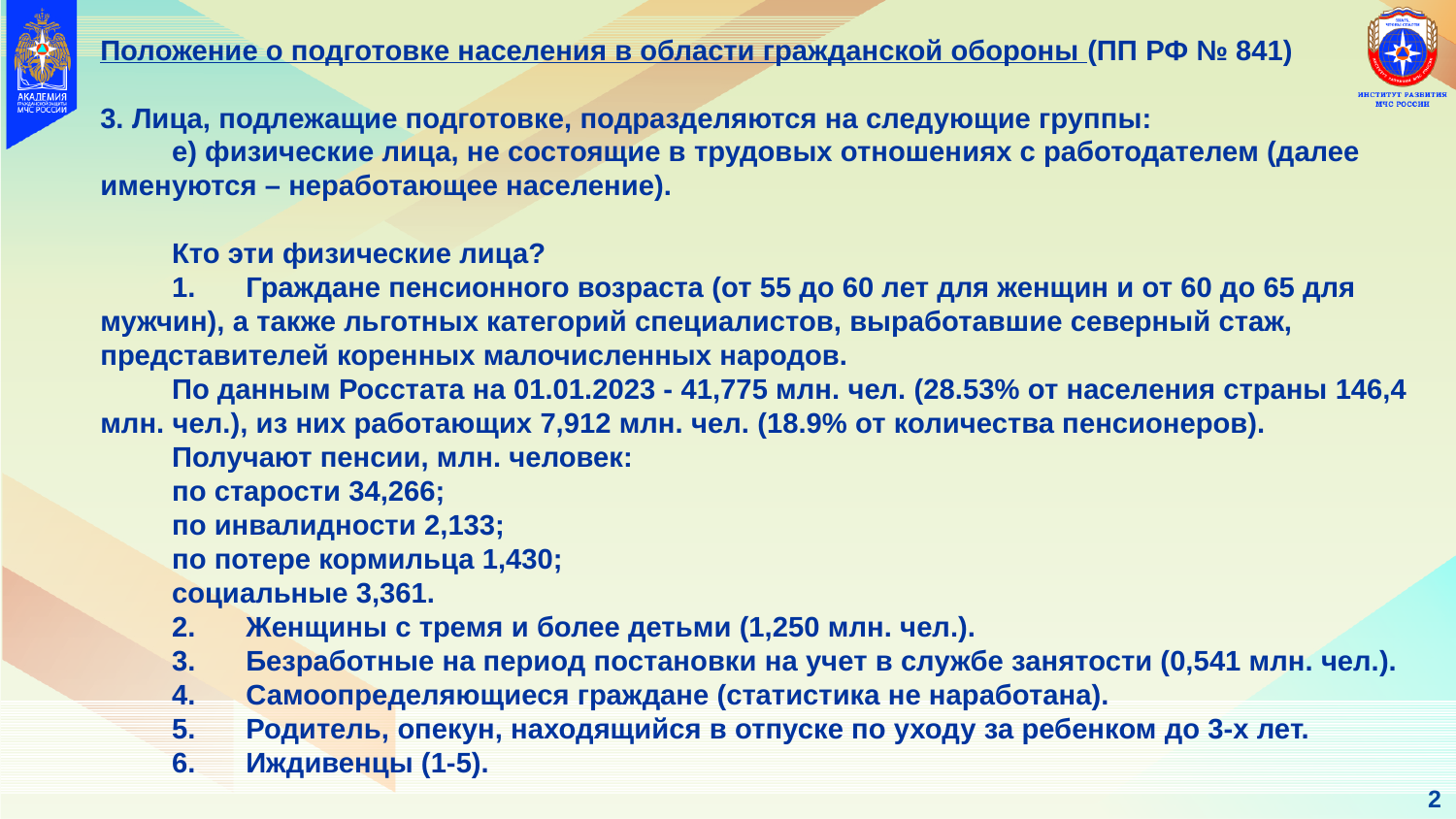

Положение о подготовке населения в области гражданской обороны (ПП РФ № 841)

3. Лица, подлежащие подготовке, подразделяются на следующие группы:
е) физические лица, не состоящие в трудовых отношениях с работодателем (далее именуются – неработающее население).

Кто эти физические лица?
1.	Граждане пенсионного возраста (от 55 до 60 лет для женщин и от 60 до 65 для мужчин), а также льготных категорий специалистов, выработавшие северный стаж, представителей коренных малочисленных народов.
По данным Росстата на 01.01.2023 - 41,775 млн. чел. (28.53% от населения страны 146,4 млн. чел.), из них работающих 7,912 млн. чел. (18.9% от количества пенсионеров).
Получают пенсии, млн. человек:
по старости 34,266;
по инвалидности 2,133;
по потере кормильца 1,430;
социальные 3,361.
2.	Женщины с тремя и более детьми (1,250 млн. чел.).
3.	Безработные на период постановки на учет в службе занятости (0,541 млн. чел.).
4.	Самоопределяющиеся граждане (статистика не наработана).
5.	Родитель, опекун, находящийся в отпуске по уходу за ребенком до 3-х лет.
6.	Иждивенцы (1-5).
2